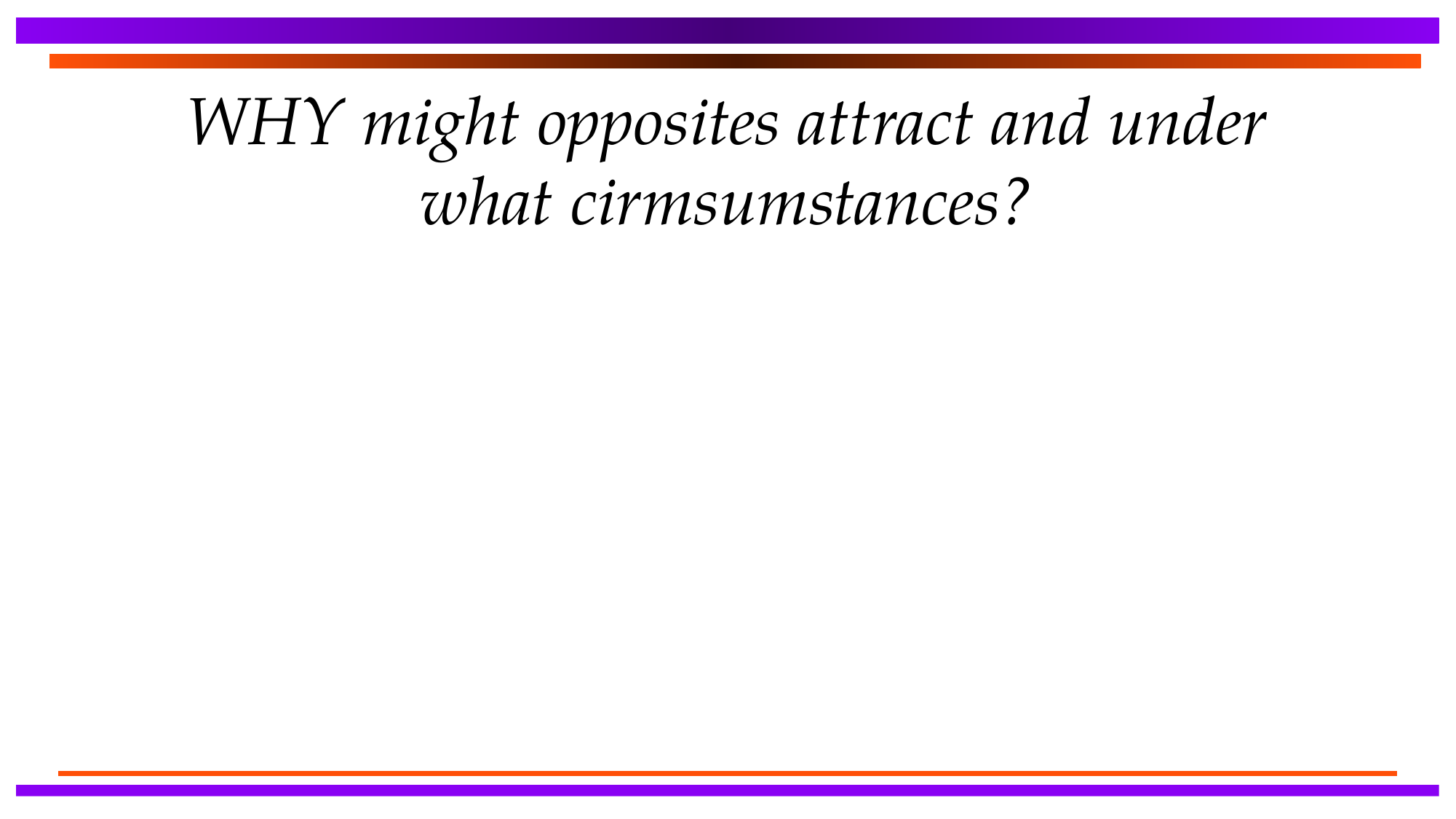

# WHY might opposites attract and under what cirmsumstances?